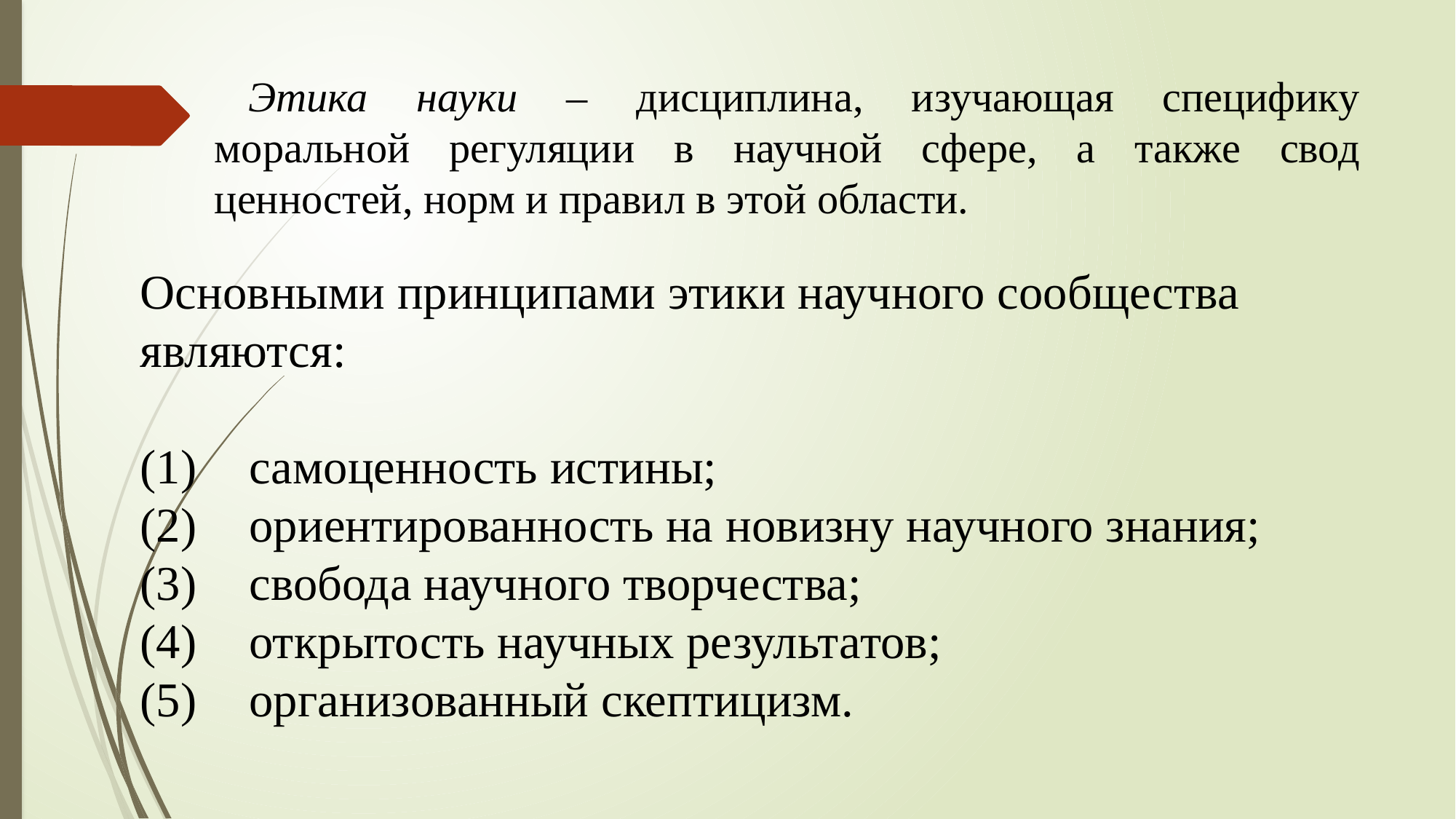

Этика науки – дисциплина, изучающая специфику моральной регуляции в научной сфере, а также свод ценностей, норм и правил в этой области.
Основными принципами этики научного сообщества являются:

(1)	самоценность истины;
(2)	ориентированность на новизну научного знания;
(3)	свобода научного творчества;
(4)	открытость научных результатов;
(5)	организованный скептицизм.